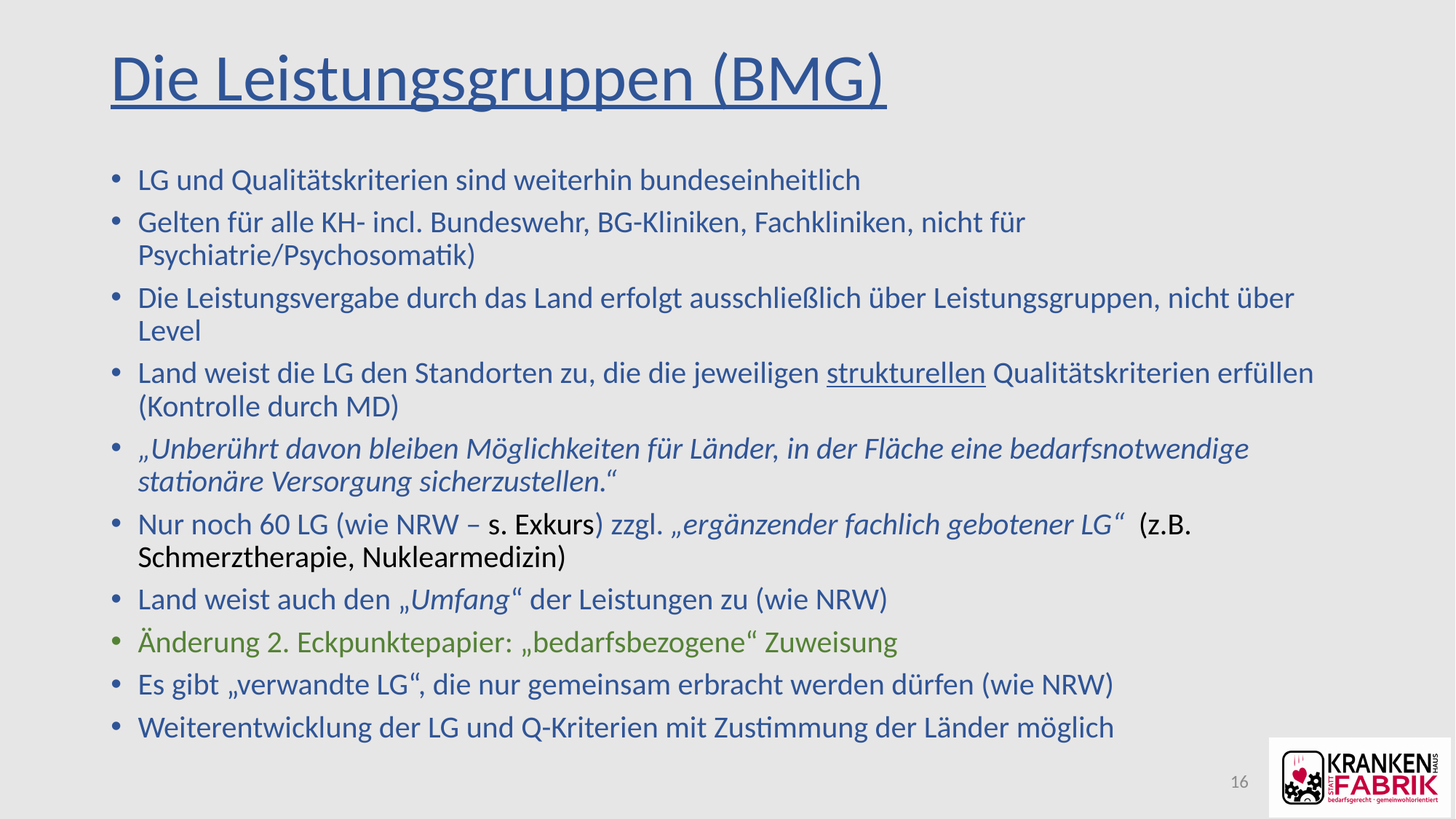

# Die Leistungsgruppen (BMG)
LG und Qualitätskriterien sind weiterhin bundeseinheitlich
Gelten für alle KH- incl. Bundeswehr, BG-Kliniken, Fachkliniken, nicht für Psychiatrie/Psychosomatik)
Die Leistungsvergabe durch das Land erfolgt ausschließlich über Leistungsgruppen, nicht über Level
Land weist die LG den Standorten zu, die die jeweiligen strukturellen Qualitätskriterien erfüllen (Kontrolle durch MD)
„Unberührt davon bleiben Möglichkeiten für Länder, in der Fläche eine bedarfsnotwendige stationäre Versorgung sicherzustellen.“
Nur noch 60 LG (wie NRW – s. Exkurs) zzgl. „ergänzender fachlich gebotener LG“  (z.B. Schmerztherapie, Nuklearmedizin)
Land weist auch den „Umfang“ der Leistungen zu (wie NRW)
Änderung 2. Eckpunktepapier: „bedarfsbezogene“ Zuweisung
Es gibt „verwandte LG“, die nur gemeinsam erbracht werden dürfen (wie NRW)
Weiterentwicklung der LG und Q-Kriterien mit Zustimmung der Länder möglich
16